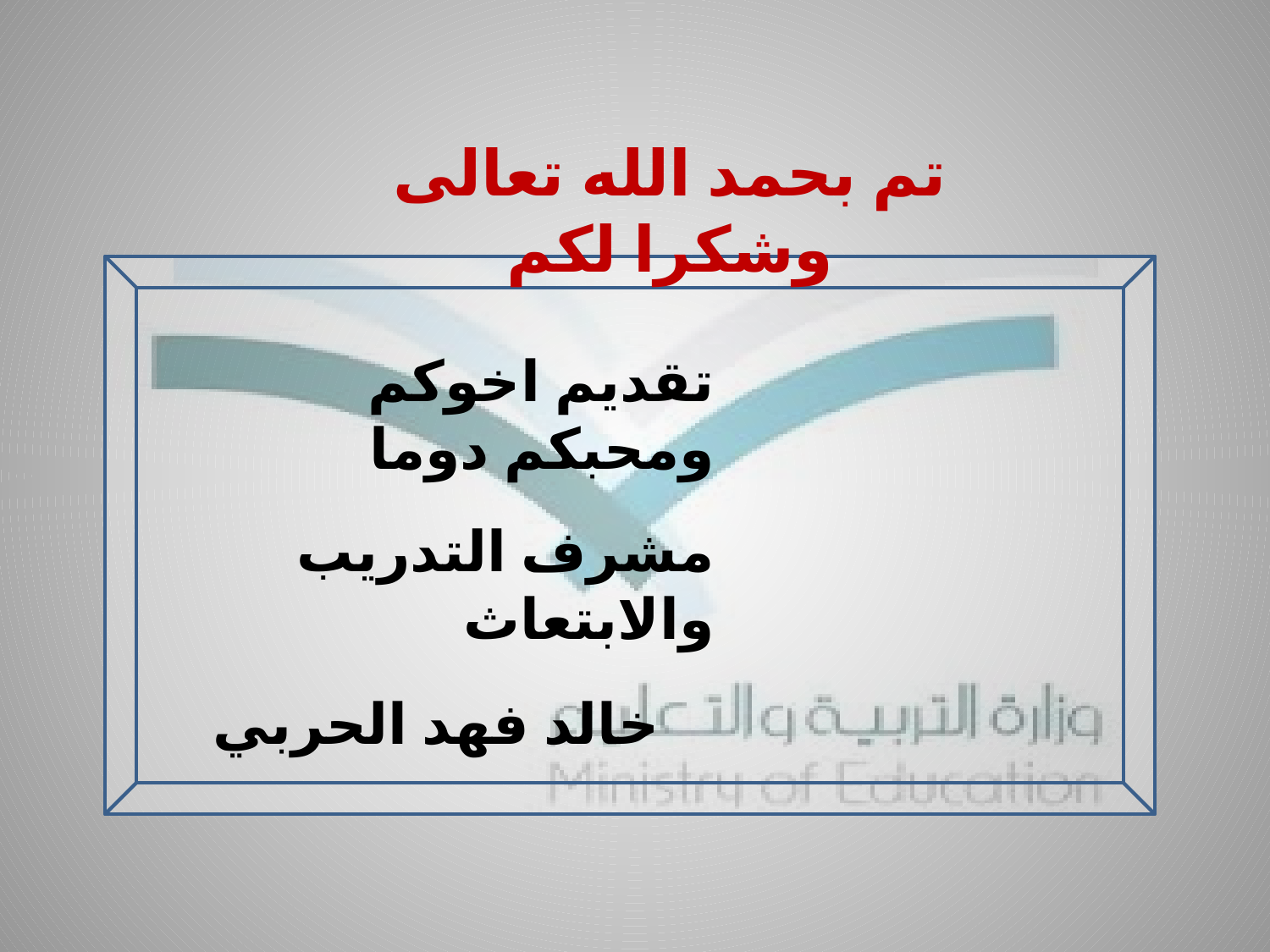

تم بحمد الله تعالى وشكرا لكم

تقديم اخوكم ومحبكم دوما

مشرف التدريب والابتعاث

خالد فهد الحربي